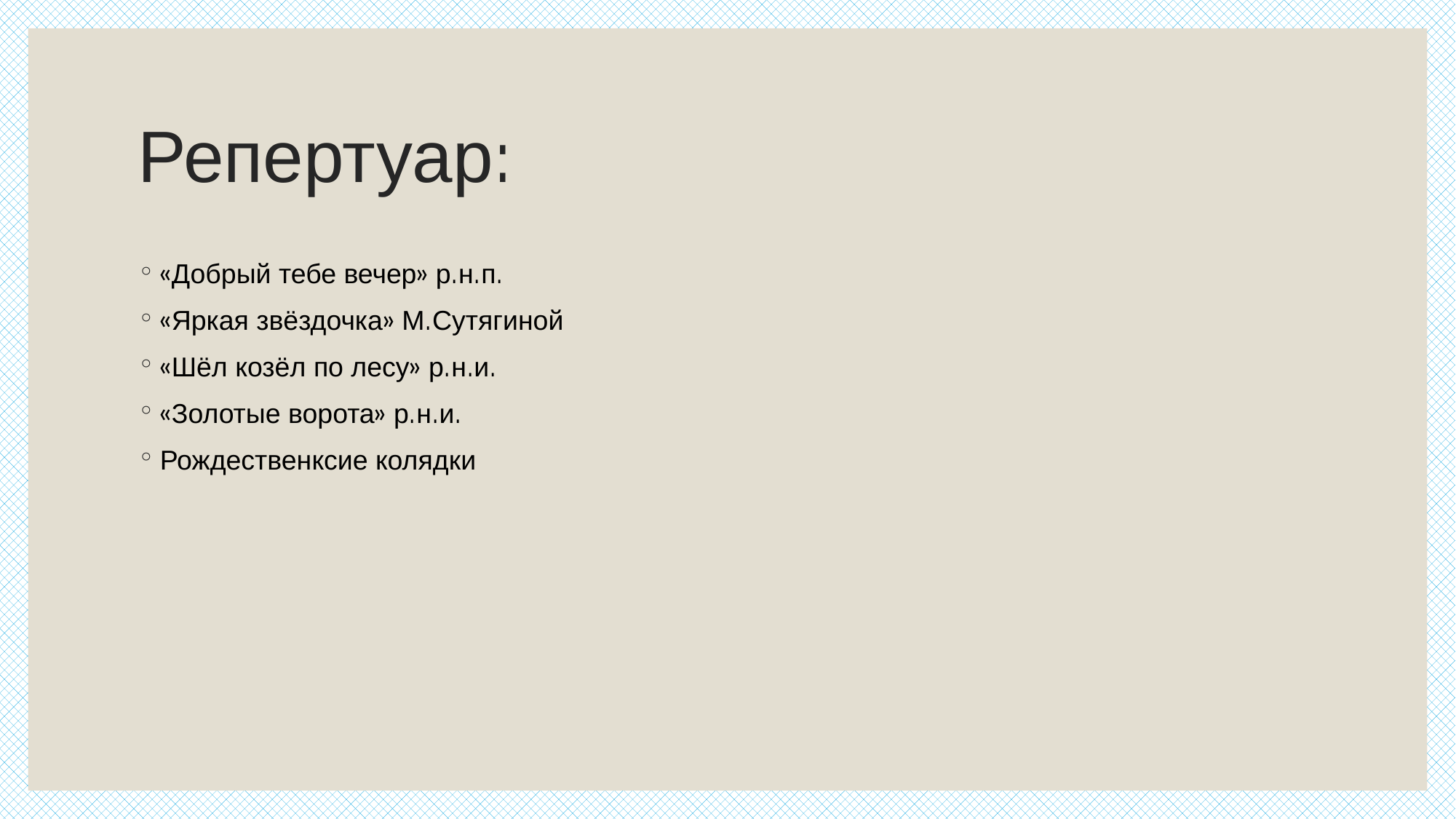

# Репертуар:
«Добрый тебе вечер» р.н.п.
«Яркая звёздочка» М.Сутягиной
«Шёл козёл по лесу» р.н.и.
«Золотые ворота» р.н.и.
Рождественксие колядки